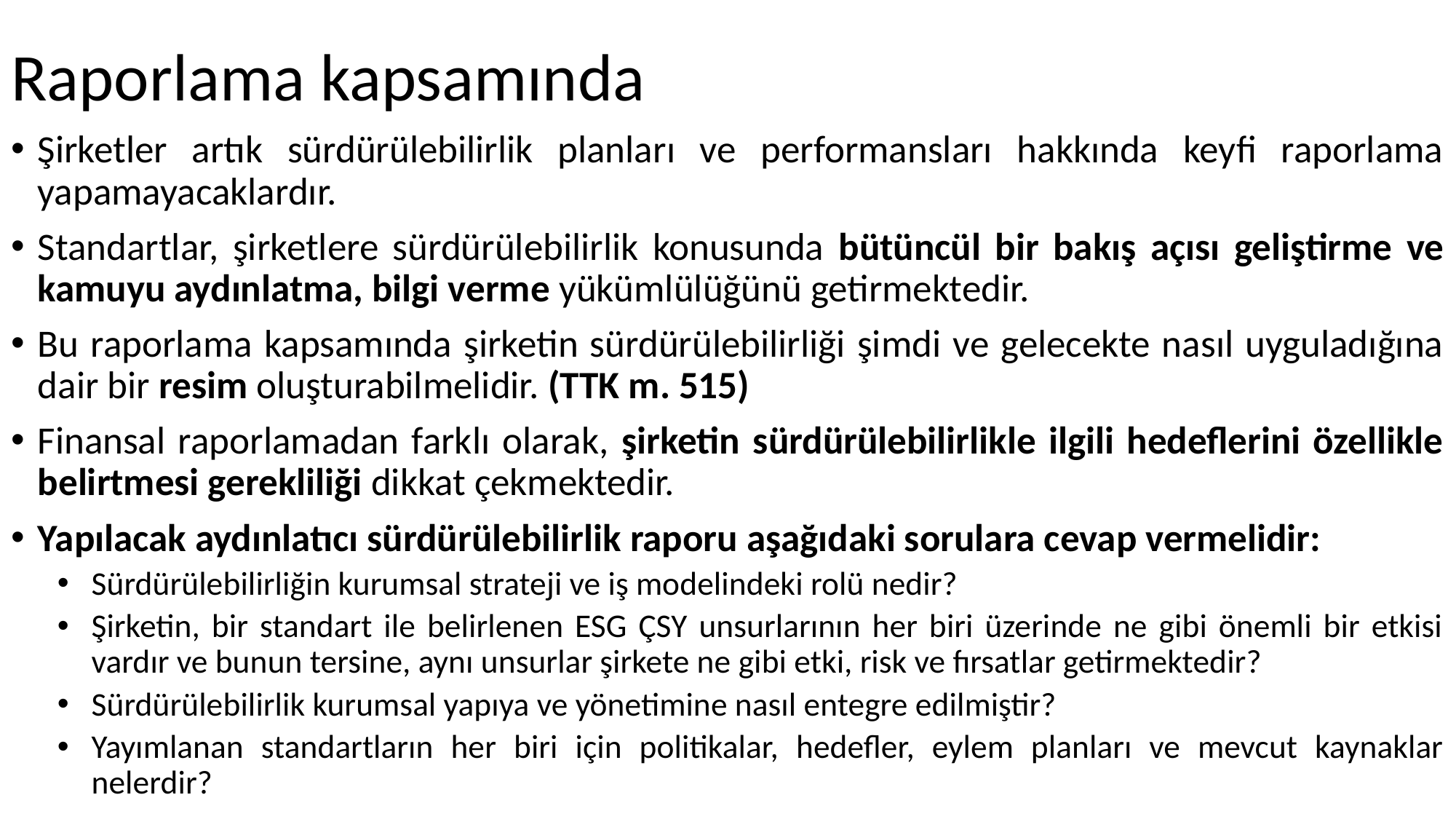

# Raporlama kapsamında
Şirketler artık sürdürülebilirlik planları ve performansları hakkında keyfi raporlama yapamayacaklardır.
Standartlar, şirketlere sürdürülebilirlik konusunda bütüncül bir bakış açısı geliştirme ve kamuyu aydınlatma, bilgi verme yükümlülüğünü getirmektedir.
Bu raporlama kapsamında şirketin sürdürülebilirliği şimdi ve gelecekte nasıl uyguladığına dair bir resim oluşturabilmelidir. (TTK m. 515)
Finansal raporlamadan farklı olarak, şirketin sürdürülebilirlikle ilgili hedeflerini özellikle belirtmesi gerekliliği dikkat çekmektedir.
Yapılacak aydınlatıcı sürdürülebilirlik raporu aşağıdaki sorulara cevap vermelidir:
Sürdürülebilirliğin kurumsal strateji ve iş modelindeki rolü nedir?
Şirketin, bir standart ile belirlenen ESG ÇSY unsurlarının her biri üzerinde ne gibi önemli bir etkisi vardır ve bunun tersine, aynı unsurlar şirkete ne gibi etki, risk ve fırsatlar getirmektedir?
Sürdürülebilirlik kurumsal yapıya ve yönetimine nasıl entegre edilmiştir?
Yayımlanan standartların her biri için politikalar, hedefler, eylem planları ve mevcut kaynaklar nelerdir?